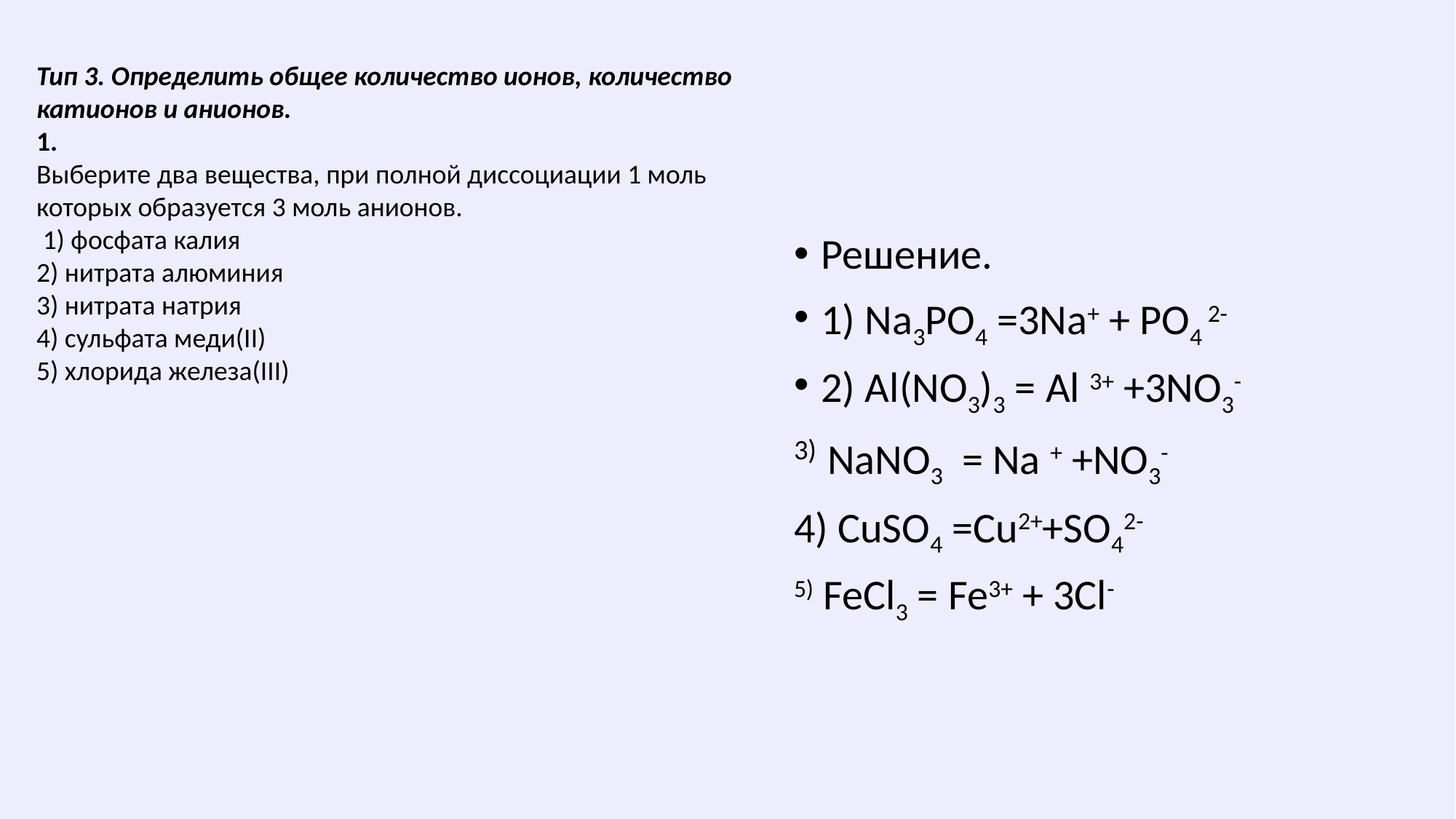

Тип 3. Определить общее количество ионов, количество катионов и анионов.
1.
Выберите два вещества, при полной диссоциации 1 моль которых образуется 3 моль анионов.
 1) фосфата калия
2) нитрата алюминия
3) нитрата натрия
4) сульфата меди(II)
5) хлорида железа(III)
Решение.
1) Na3PO4 =3Na+ + PO4 2-
2) Al(NO3)3 = Al 3+ +3NO3-
3) NaNO3  = Na + +NO3-
4) CuSO4 =Cu2++SO42-
5) FeCl3 = Fe3+ + 3Cl-